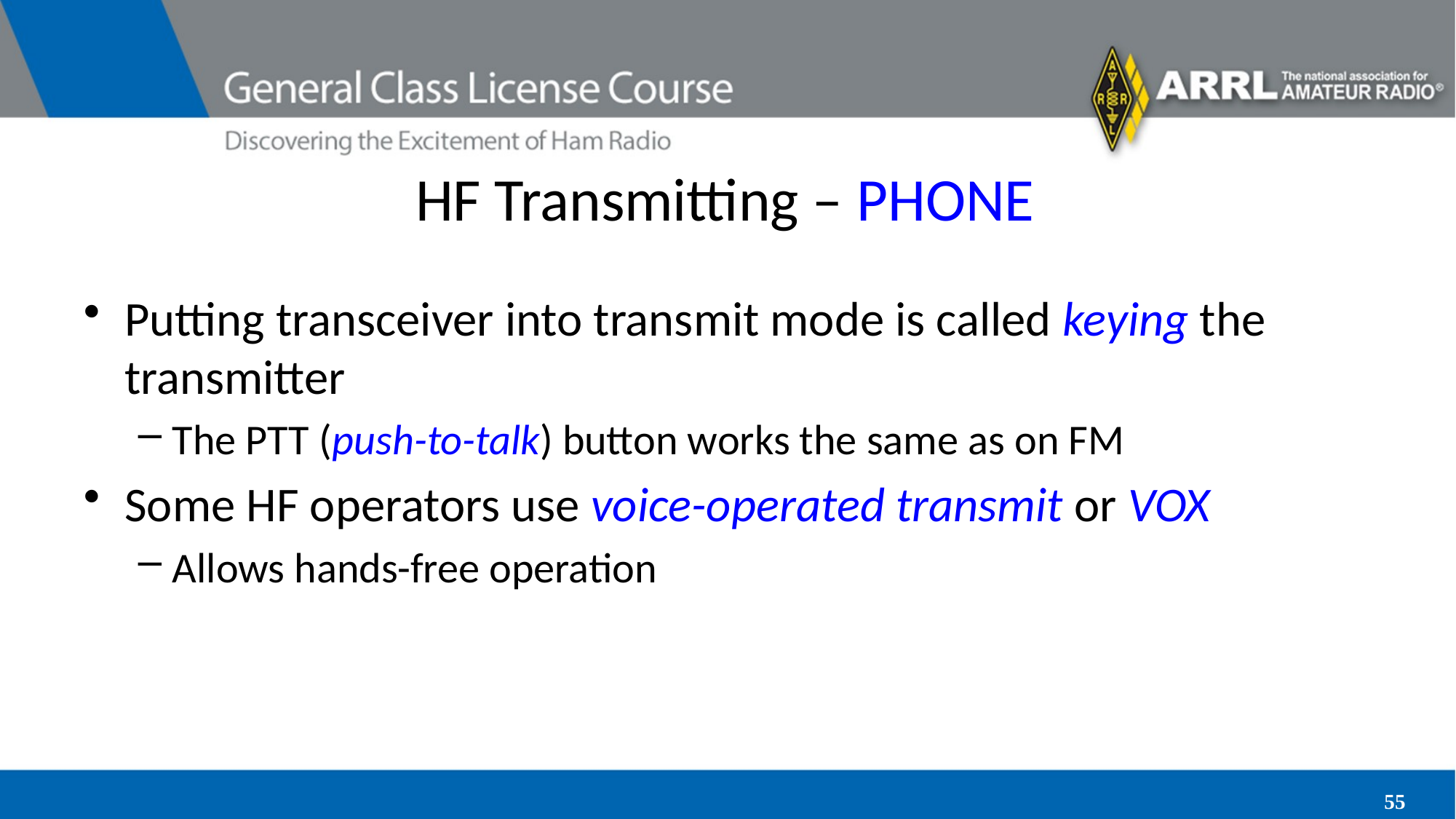

# HF Transmitting – PHONE
Putting transceiver into transmit mode is called keying the transmitter
The PTT (push-to-talk) button works the same as on FM
Some HF operators use voice-operated transmit or VOX
Allows hands-free operation